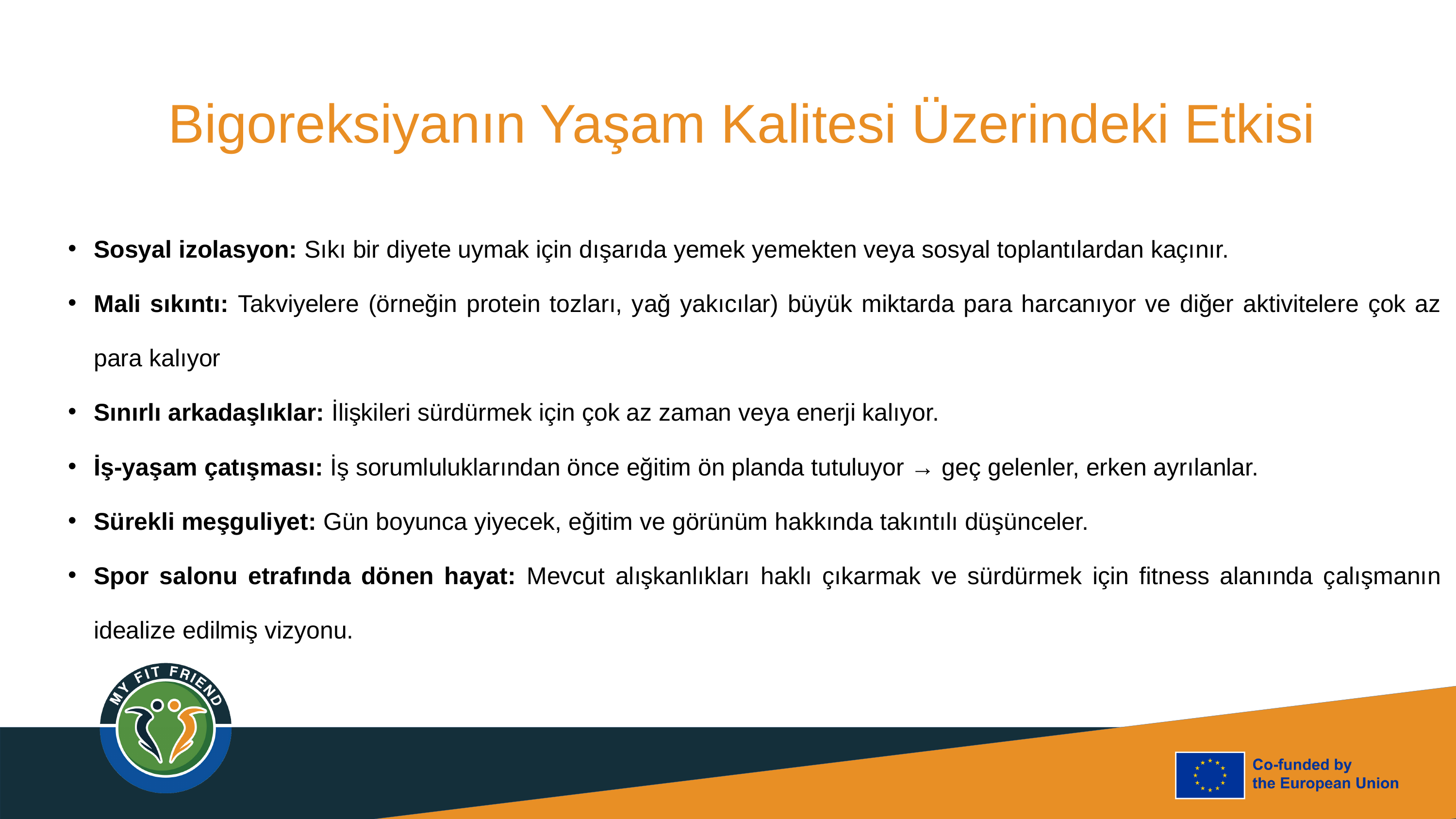

Bigoreksiyanın Yaşam Kalitesi Üzerindeki Etkisi

Sosyal izolasyon: Sıkı bir diyete uymak için dışarıda yemek yemekten veya sosyal toplantılardan kaçınır.
Mali sıkıntı: Takviyelere (örneğin protein tozları, yağ yakıcılar) büyük miktarda para harcanıyor ve diğer aktivitelere çok az para kalıyor
Sınırlı arkadaşlıklar: İlişkileri sürdürmek için çok az zaman veya enerji kalıyor.
İş-yaşam çatışması: İş sorumluluklarından önce eğitim ön planda tutuluyor → geç gelenler, erken ayrılanlar.
Sürekli meşguliyet: Gün boyunca yiyecek, eğitim ve görünüm hakkında takıntılı düşünceler.
Spor salonu etrafında dönen hayat: Mevcut alışkanlıkları haklı çıkarmak ve sürdürmek için fitness alanında çalışmanın idealize edilmiş vizyonu.